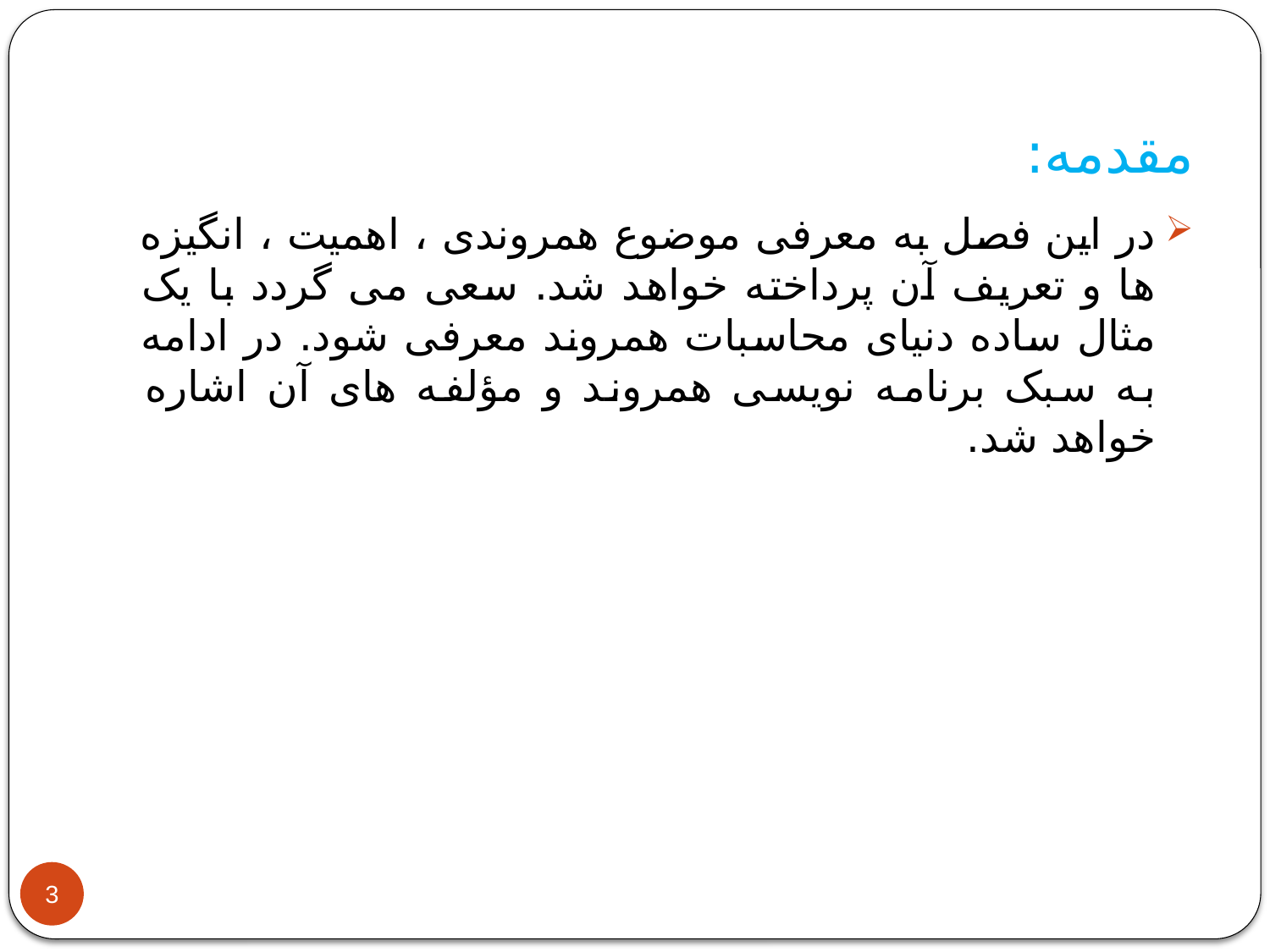

# مقدمه:
در این فصل به معرفی موضوع همروندی ، اهمیت ، انگیزه ها و تعریف آن پرداخته خواهد شد. سعی می گردد با یک مثال ساده دنیای محاسبات همروند معرفی شود. در ادامه به سبک برنامه نویسی همروند و مؤلفه های آن اشاره خواهد شد.
3